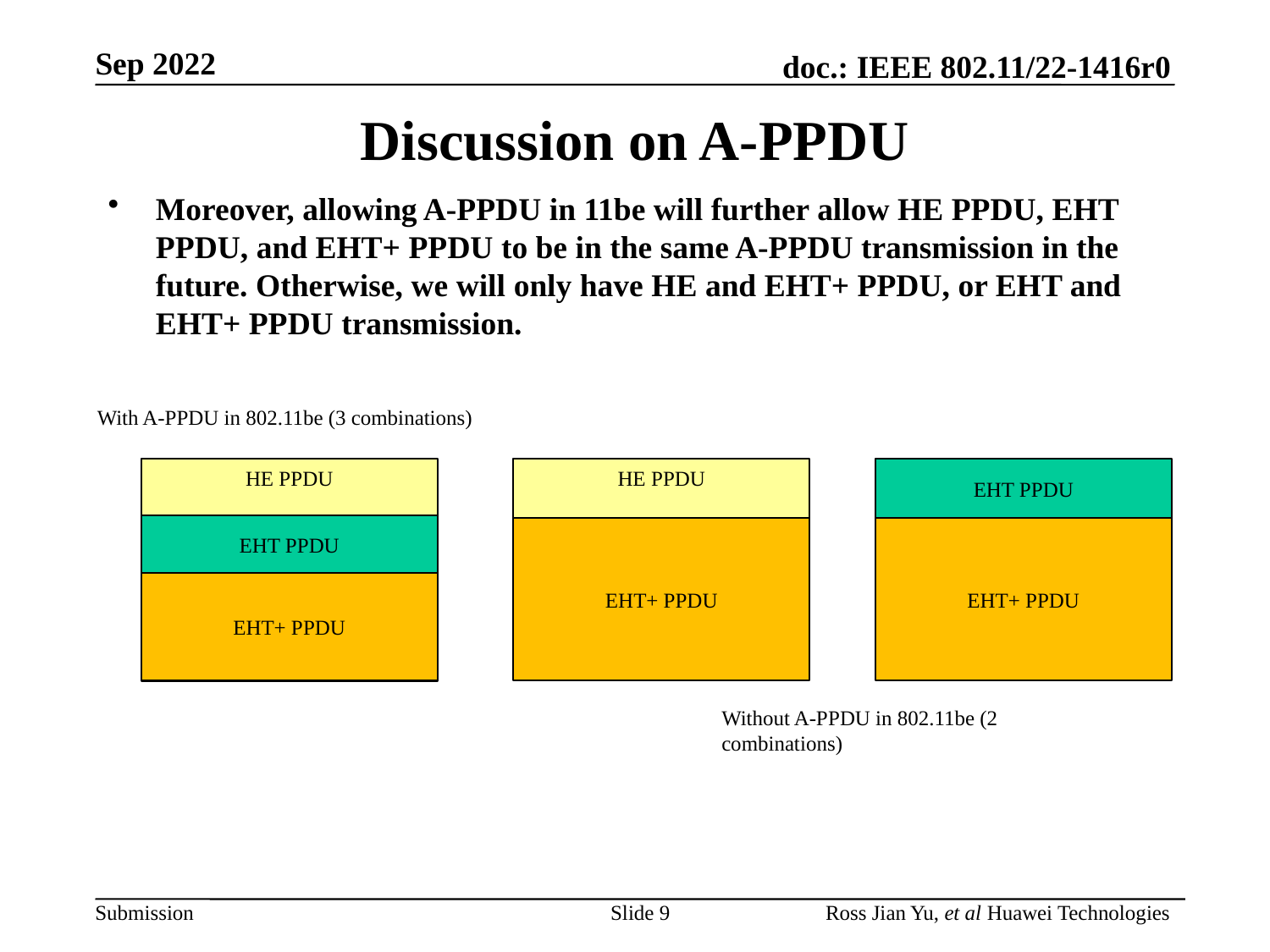

# Discussion on A-PPDU
Moreover, allowing A-PPDU in 11be will further allow HE PPDU, EHT PPDU, and EHT+ PPDU to be in the same A-PPDU transmission in the future. Otherwise, we will only have HE and EHT+ PPDU, or EHT and EHT+ PPDU transmission.

With A-PPDU in 802.11be (3 combinations)
HE PPDU
HE PPDU
EHT PPDU
EHT PPDU
EHT+ PPDU
EHT+ PPDU
EHT+ PPDU
Without A-PPDU in 802.11be (2 combinations)
Slide 9